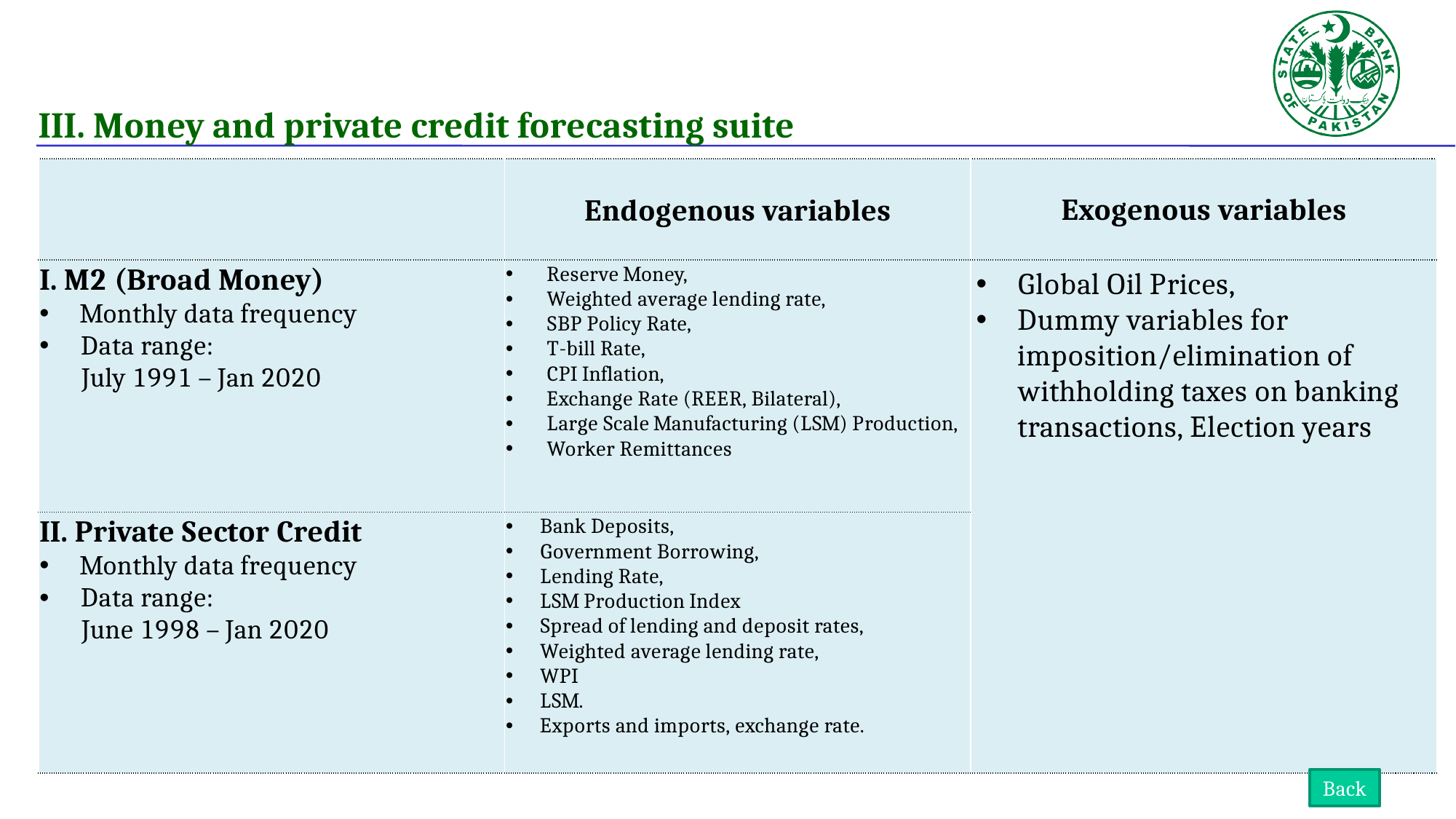

III. Money and private credit forecasting suite
|  | Endogenous variables | Exogenous variables |
| --- | --- | --- |
| I. M2 (Broad Money) Monthly data frequency Data range: July 1991 – Jan 2020 | Reserve Money, Weighted average lending rate, SBP Policy Rate, T-bill Rate, CPI Inflation, Exchange Rate (REER, Bilateral), Large Scale Manufacturing (LSM) Production, Worker Remittances | Global Oil Prices, Dummy variables for imposition/elimination of withholding taxes on banking transactions, Election years |
| II. Private Sector Credit Monthly data frequency Data range: June 1998 – Jan 2020 | Bank Deposits, Government Borrowing, Lending Rate, LSM Production Index Spread of lending and deposit rates, Weighted average lending rate, WPI LSM. Exports and imports, exchange rate. |  |

Back